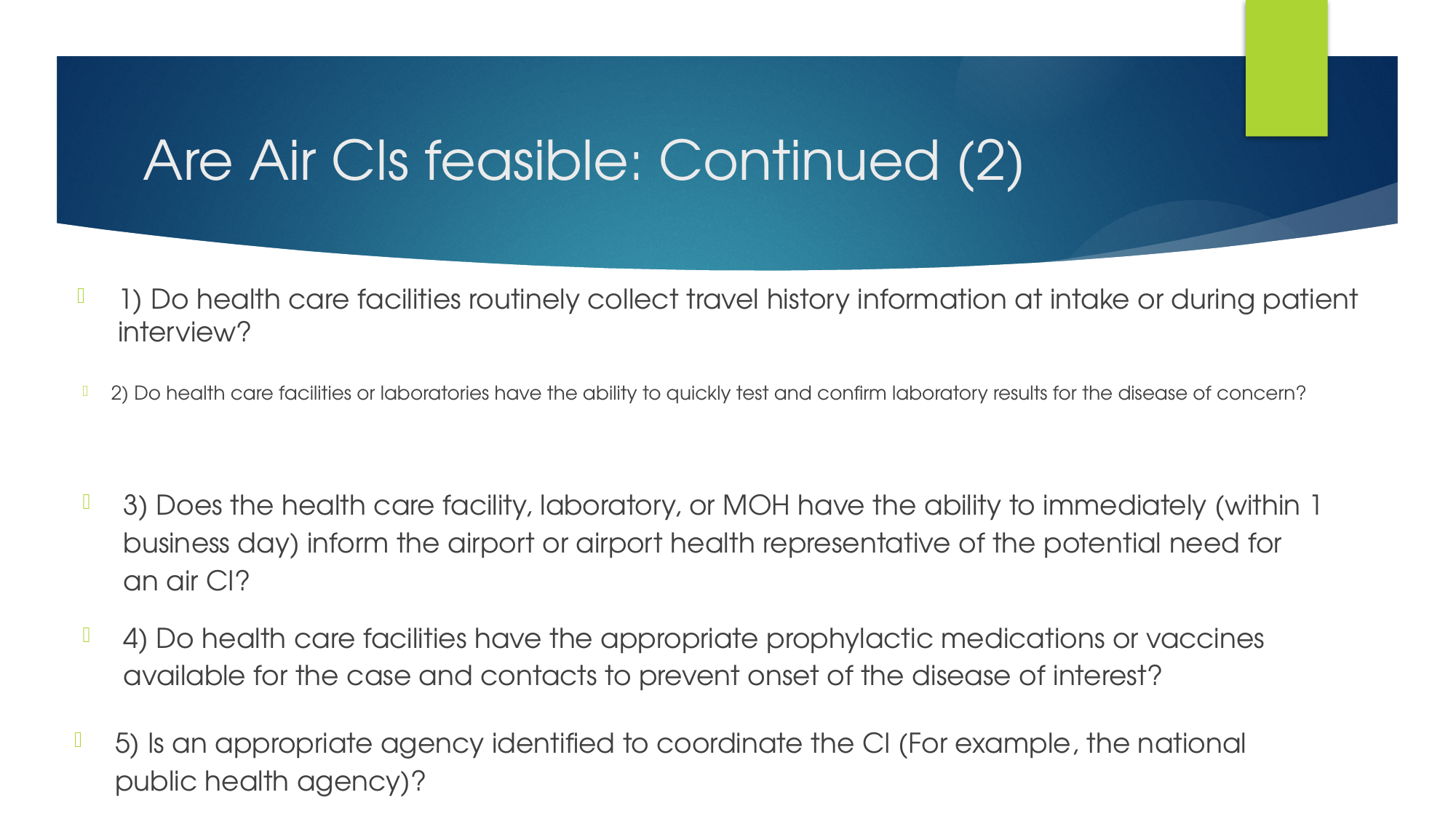

14
# Are Air CIs feasible: Continued (2)
1) Do health care facilities routinely collect travel history information at intake or during patient interview?
2) Do health care facilities or laboratories have the ability to quickly test and confirm laboratory results for the disease of concern?
3) Does the health care facility, laboratory, or MOH have the ability to immediately (within 1 business day) inform the airport or airport health representative of the potential need for an air CI?
4) Do health care facilities have the appropriate prophylactic medications or vaccines available for the case and contacts to prevent onset of the disease of interest?
5) Is an appropriate agency identified to coordinate the CI (For example, the national public health agency)?